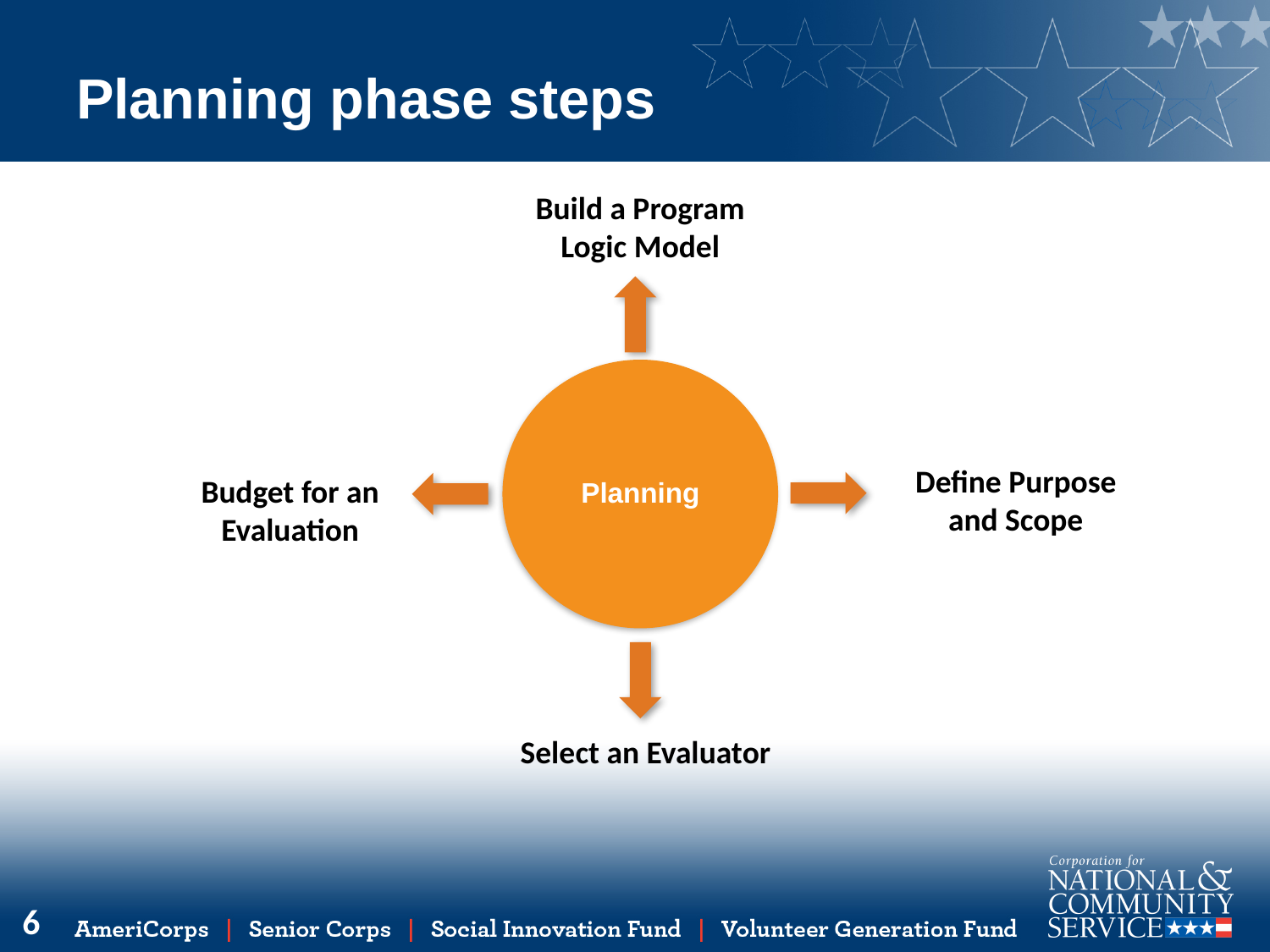

# Planning phase steps
Build a Program Logic Model

Planning
Define Purpose and Scope
Budget for an Evaluation

Select an Evaluator
6